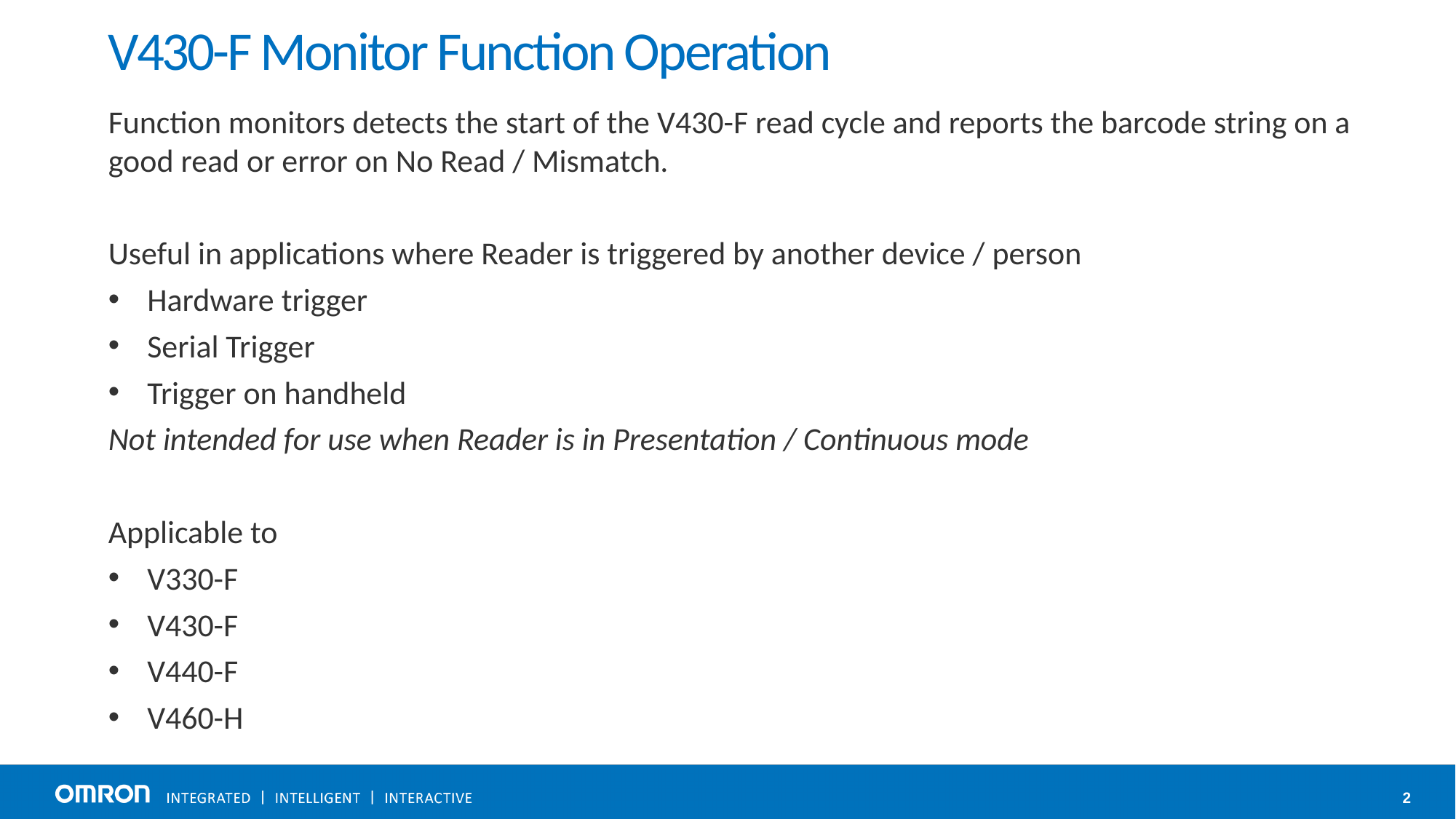

# V430-F Monitor Function Operation
Function monitors detects the start of the V430-F read cycle and reports the barcode string on a good read or error on No Read / Mismatch.

Useful in applications where Reader is triggered by another device / person
Hardware trigger
Serial Trigger
Trigger on handheld
Not intended for use when Reader is in Presentation / Continuous mode

Applicable to
V330-F
V430-F
V440-F
V460-H

2